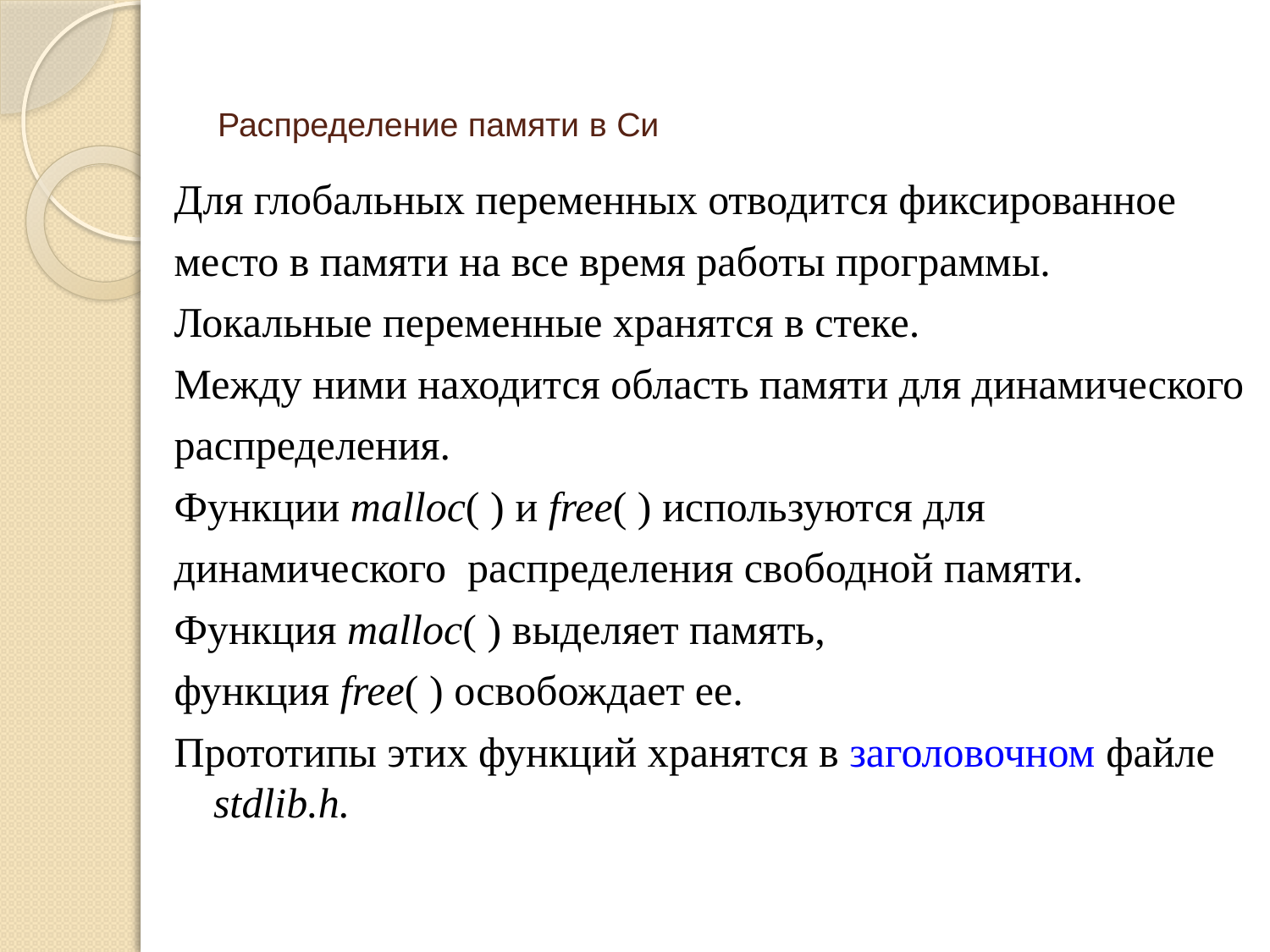

Распределение памяти в Си
Для глобальных переменных отводится фиксированное
место в памяти на все время работы программы.
Локальные переменные хранятся в стеке.
Между ними находится область памяти для динамического
распределения.
Функции malloc( ) и free( ) используются для
динамического  распределения свободной памяти.
Функция malloc( ) выделяет память,
функция free( ) освобождает ее.
Прототипы этих функций хранятся в заголовочном файле stdlib.h.